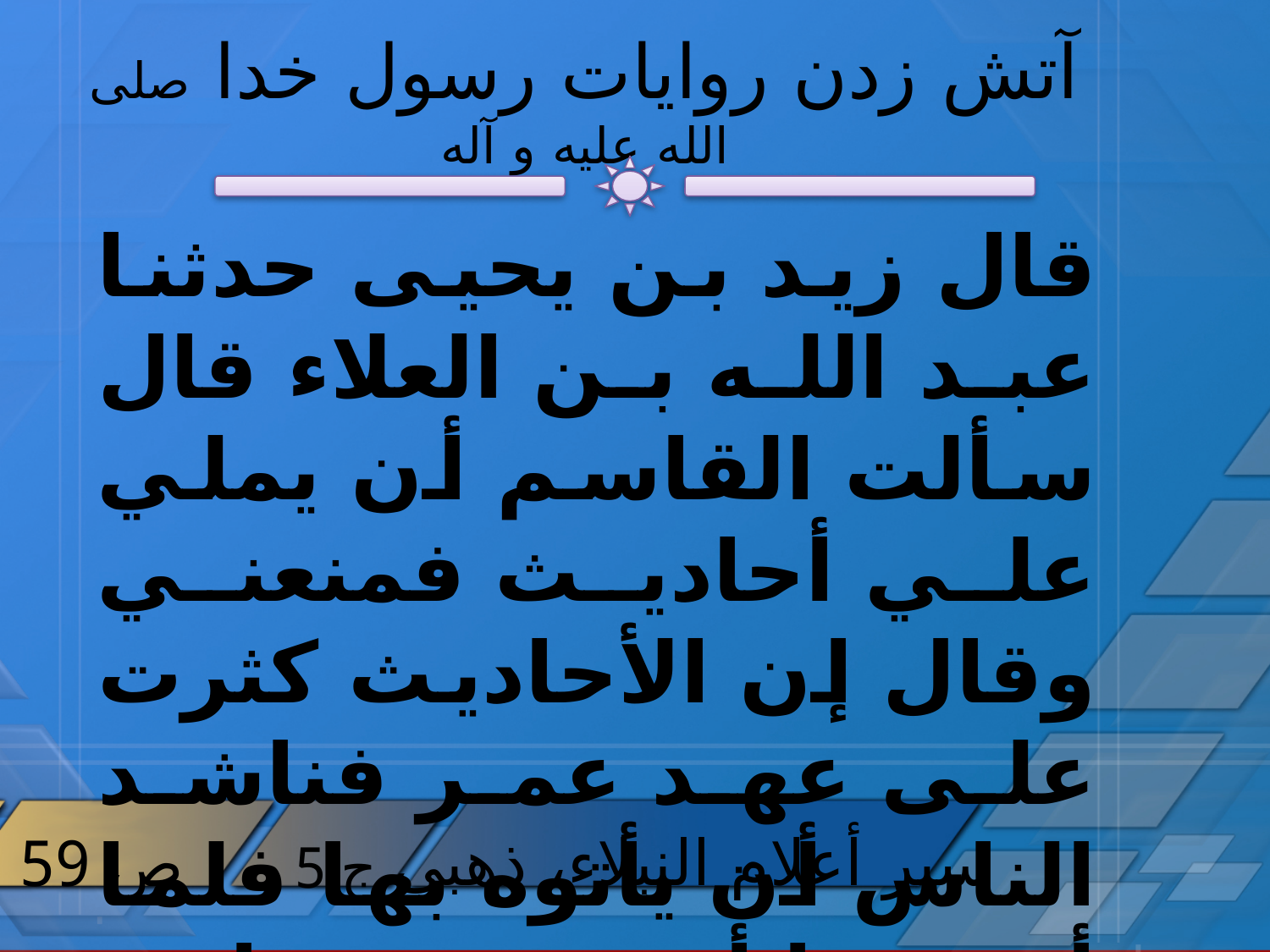

# آتش زدن روايات رسول خدا صلی الله علیه و آله

قال زيد بن يحيى حدثنا عبد الله بن العلاء قال سألت القاسم أن يملي علي أحاديث فمنعني وقال إن الأحاديث كثرت على عهد عمر فناشد الناس أن يأتوه بها فلما أتوه بها أمر بتحريقها .
سير أعلام النبلاء، ذهبي
ص 59
ج 5